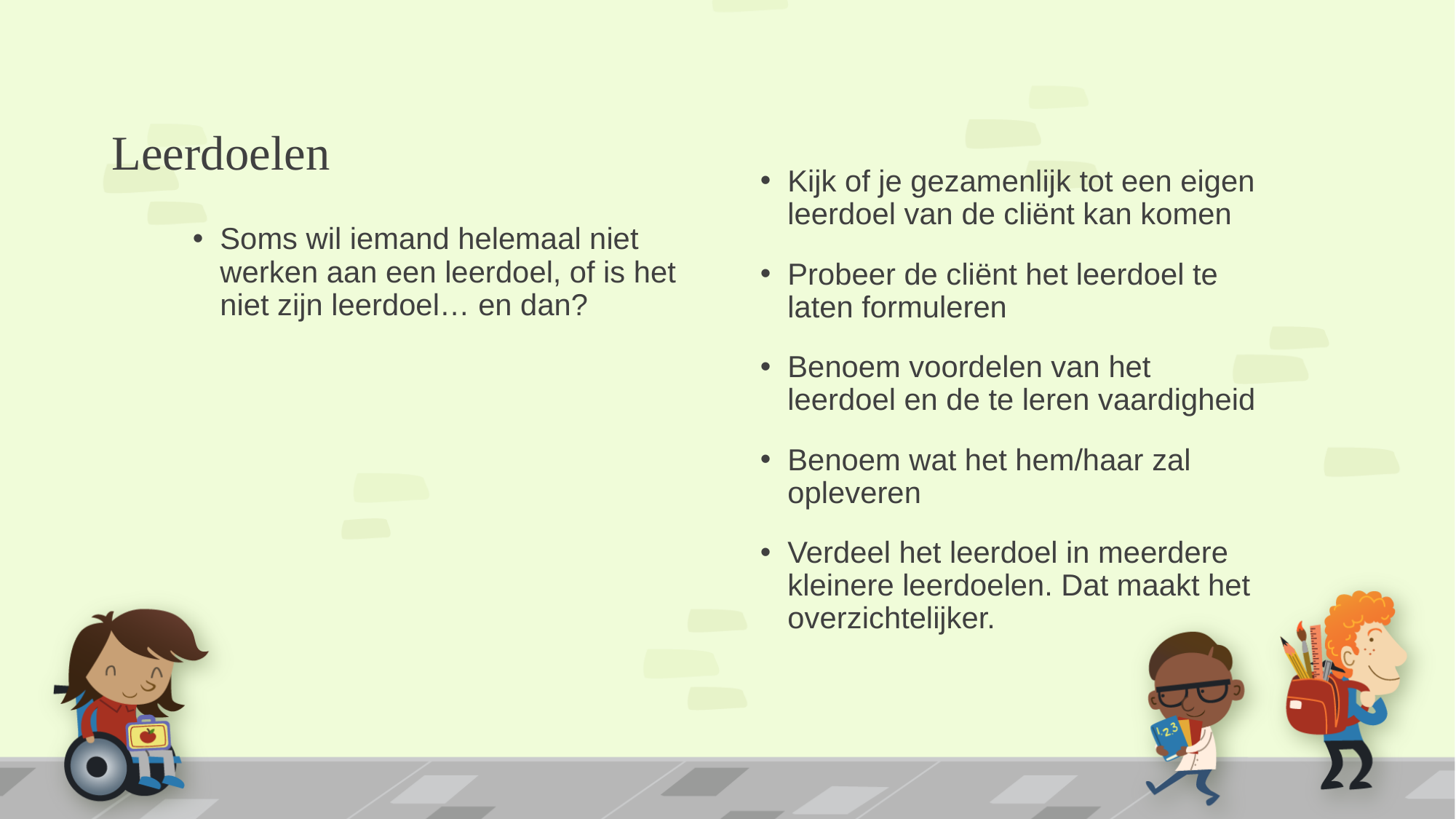

# Leerdoelen
Kijk of je gezamenlijk tot een eigen leerdoel van de cliënt kan komen
Probeer de cliënt het leerdoel te laten formuleren
Benoem voordelen van het leerdoel en de te leren vaardigheid
Benoem wat het hem/haar zal opleveren
Verdeel het leerdoel in meerdere kleinere leerdoelen. Dat maakt het overzichtelijker.

Soms wil iemand helemaal niet werken aan een leerdoel, of is het niet zijn leerdoel… en dan?